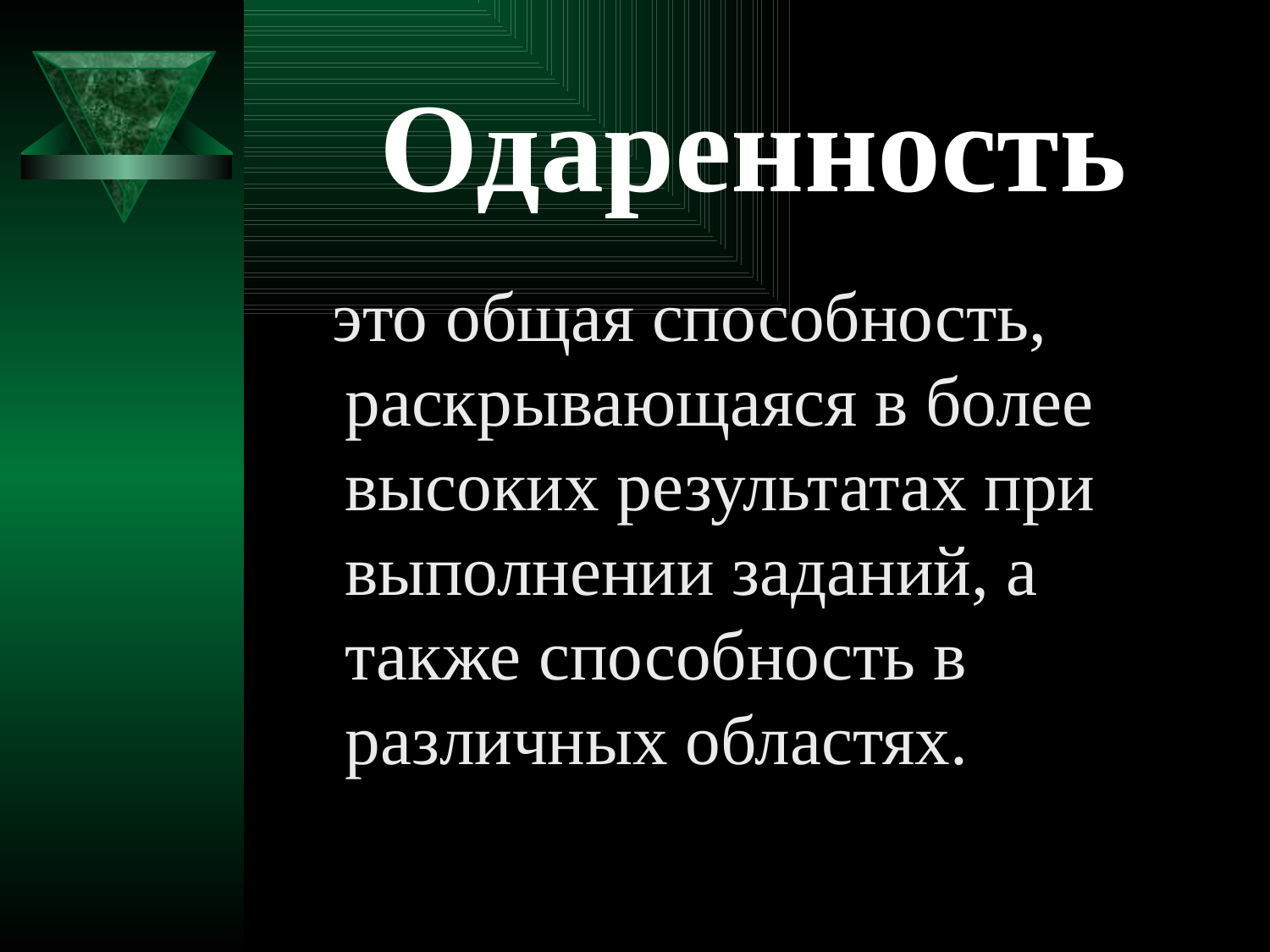

# Одаренность
  это общая способность, раскрывающаяся в более высоких результатах при выполнении заданий, а также способность в различных областях.